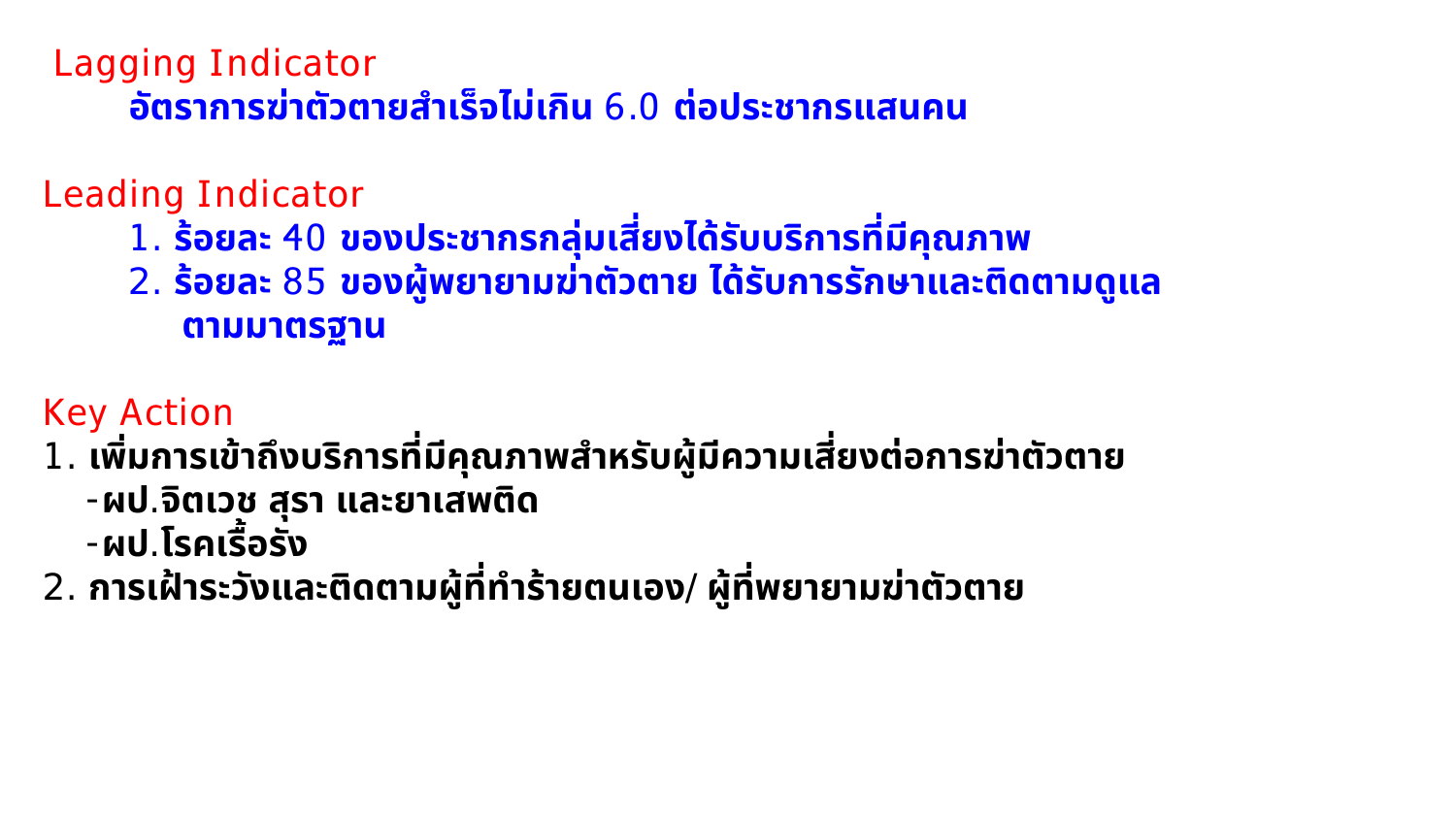

# Lagging Indicator อัตราการฆ่าตัวตายสำเร็จไม่เกิน 6.0 ต่อประชากรแสนคน Leading Indicator 1. ร้อยละ 40 ของประชากรกลุ่มเสี่ยงได้รับบริการที่มีคุณภาพ 2. ร้อยละ 85 ของผู้พยายามฆ่าตัวตาย ได้รับการรักษาและติดตามดูแล ตามมาตรฐาน Key Action 1. เพิ่มการเข้าถึงบริการที่มีคุณภาพสำหรับผู้มีความเสี่ยงต่อการฆ่าตัวตาย -ผป.จิตเวช สุรา และยาเสพติด -ผป.โรคเรื้อรัง 2. การเฝ้าระวังและติดตามผู้ที่ทำร้ายตนเอง/ผู้ที่พยายามฆ่าตัวตาย